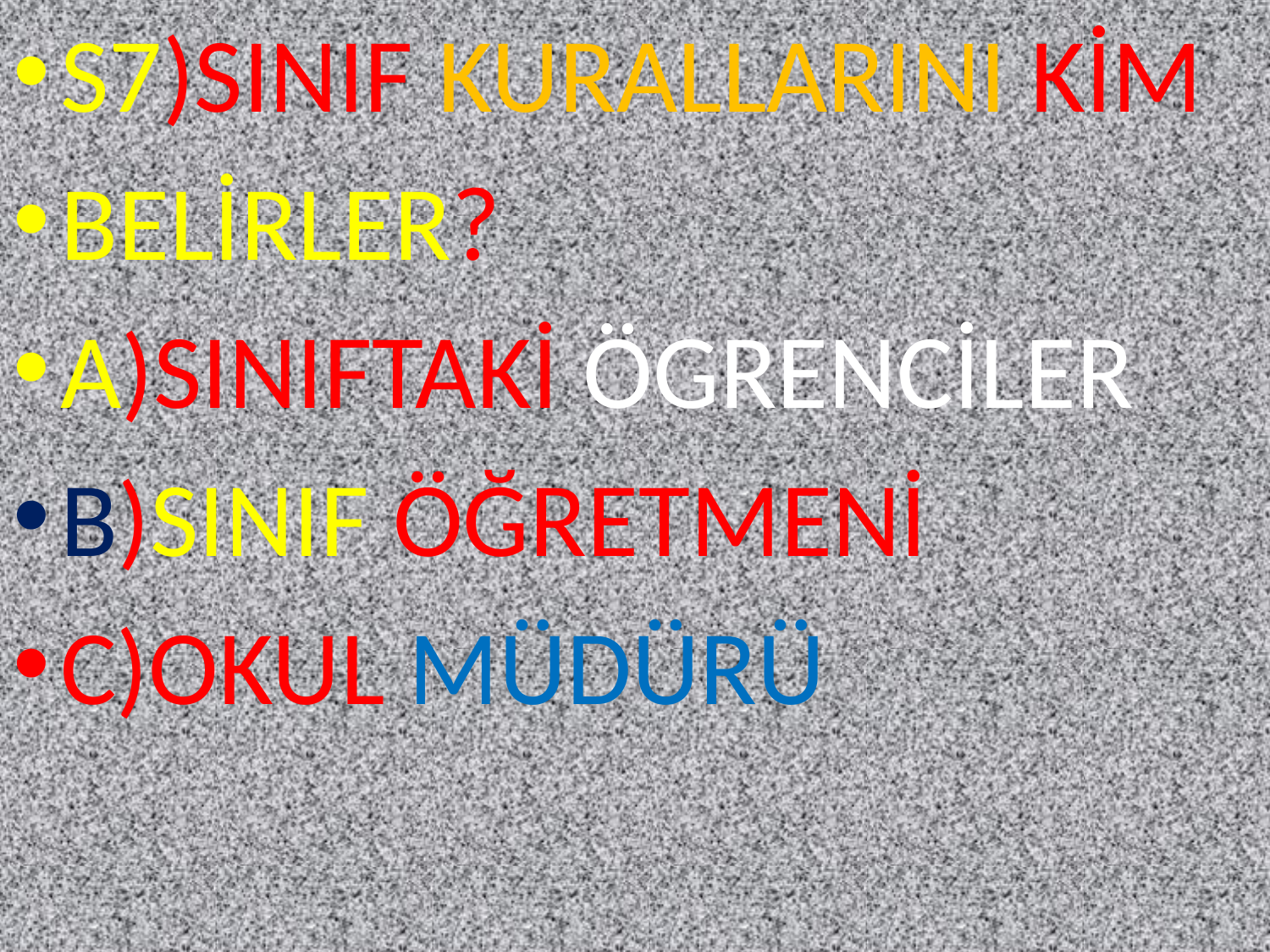

S7)SINIF KURALLARINI KİM
BELİRLER?
A)SINIFTAKİ ÖGRENCİLER
B)SINIF ÖĞRETMENİ
C)OKUL MÜDÜRÜ
#